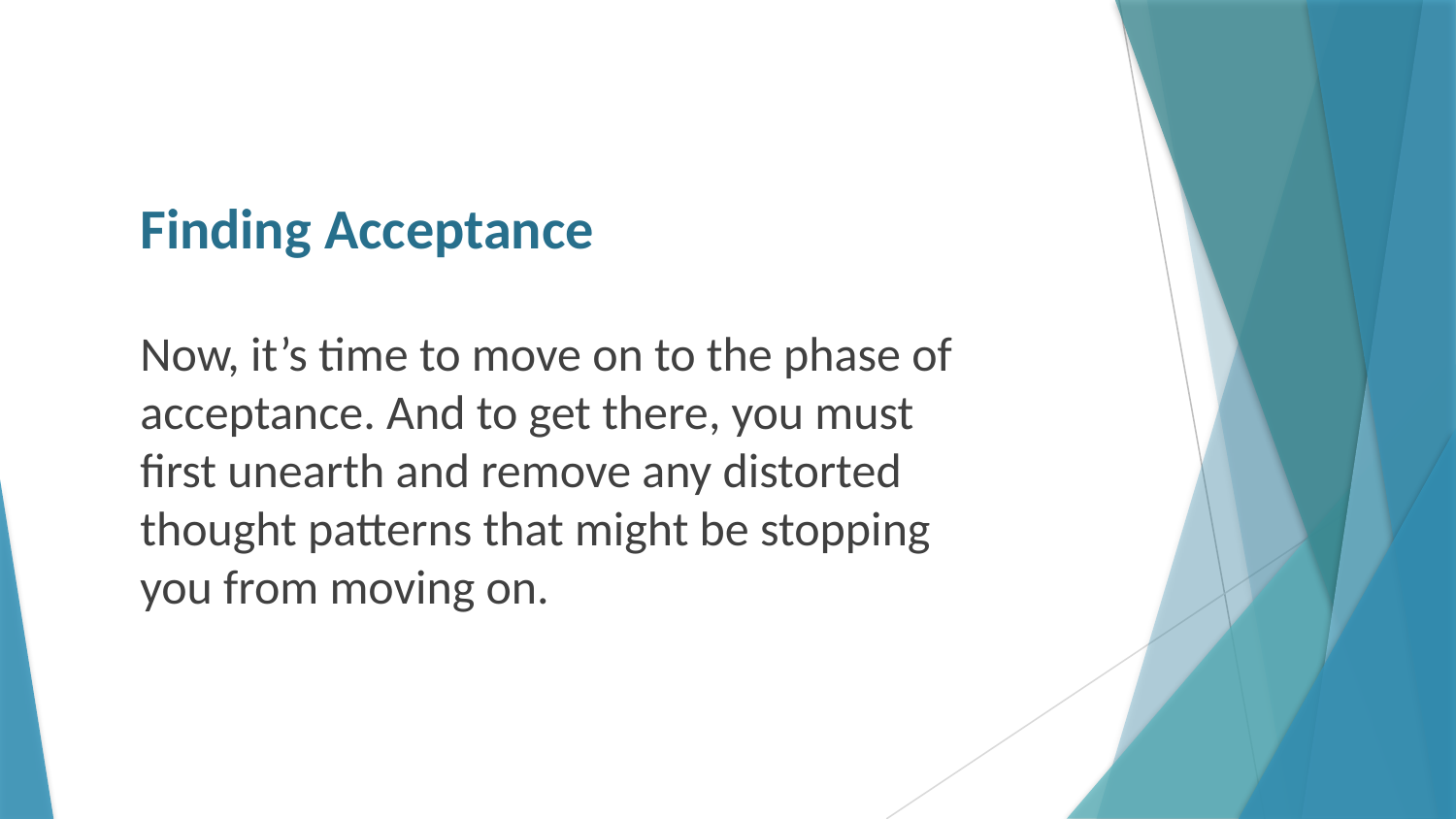

# Finding Acceptance
Now, it’s time to move on to the phase of acceptance. And to get there, you must first unearth and remove any distorted thought patterns that might be stopping you from moving on.